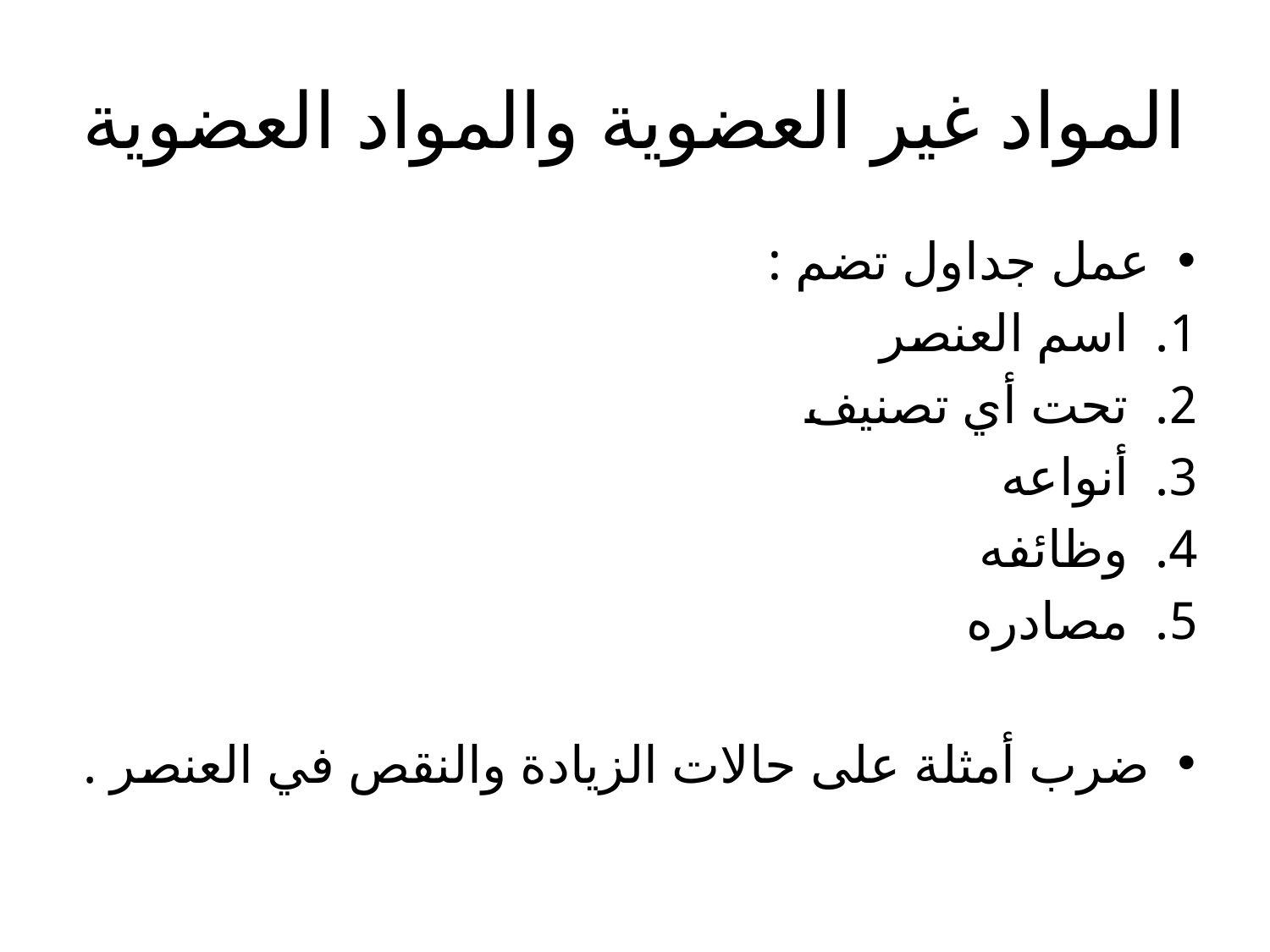

# المواد غير العضوية والمواد العضوية
عمل جداول تضم :
اسم العنصر
تحت أي تصنيف
أنواعه
وظائفه
مصادره

ضرب أمثلة على حالات الزيادة والنقص في العنصر .